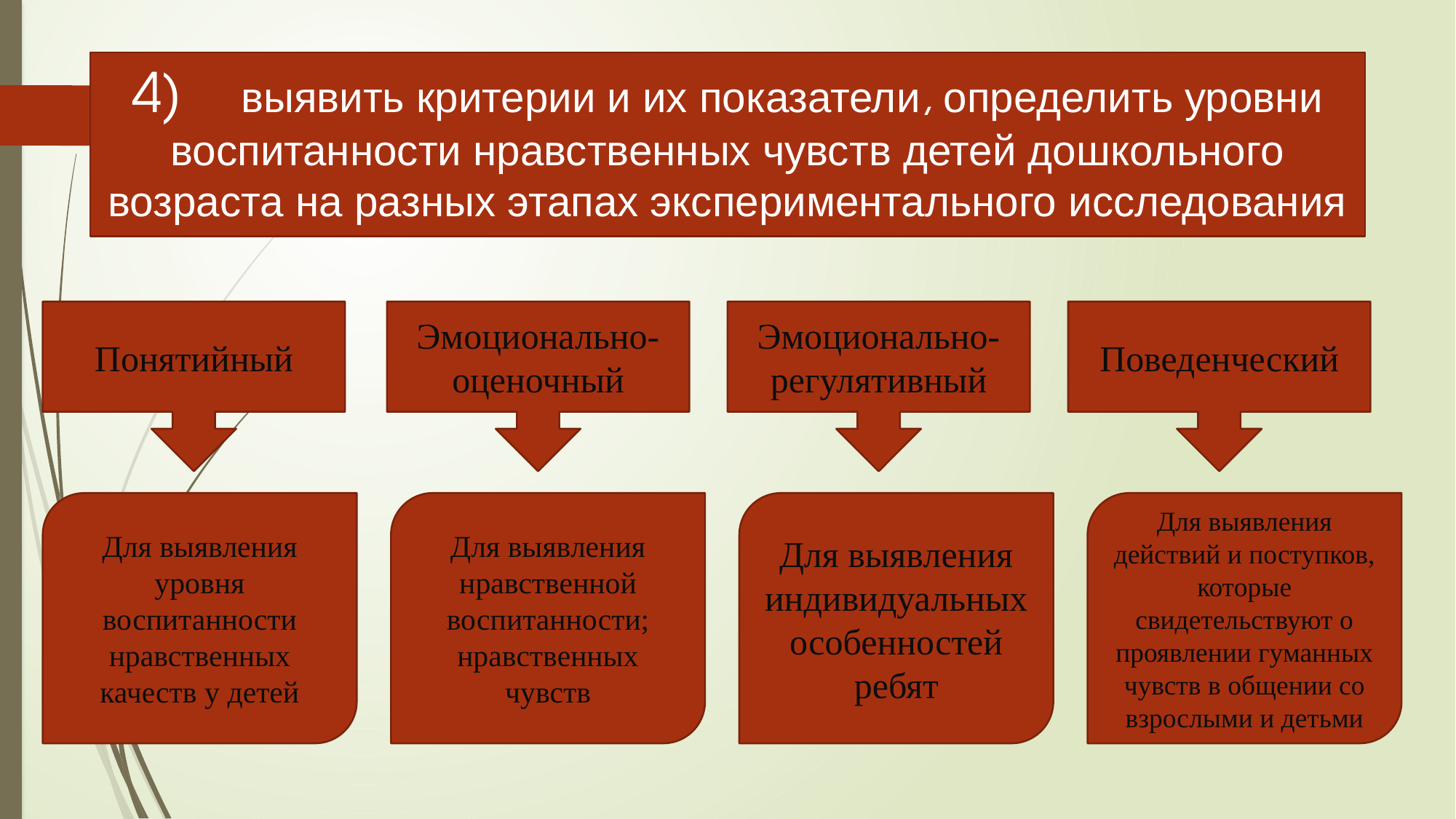

# 4)	выявить критерии и их показатели, определить уровни воспитанности нравственных чувств детей дошкольного возраста на разных этапах экспериментального исследования
Эмоционально-оценочный
Поведенческий
Понятийный
Эмоционально-регулятивный
Для выявления действий и поступков, которые свидетельствуют о проявлении гуманных чувств в общении со взрослыми и детьми
Для выявления индивидуальных особенностей ребят
Для выявления нравственной воспитанности; нравственных чувств
Для выявления уровня воспитанности нравственных качеств у детей